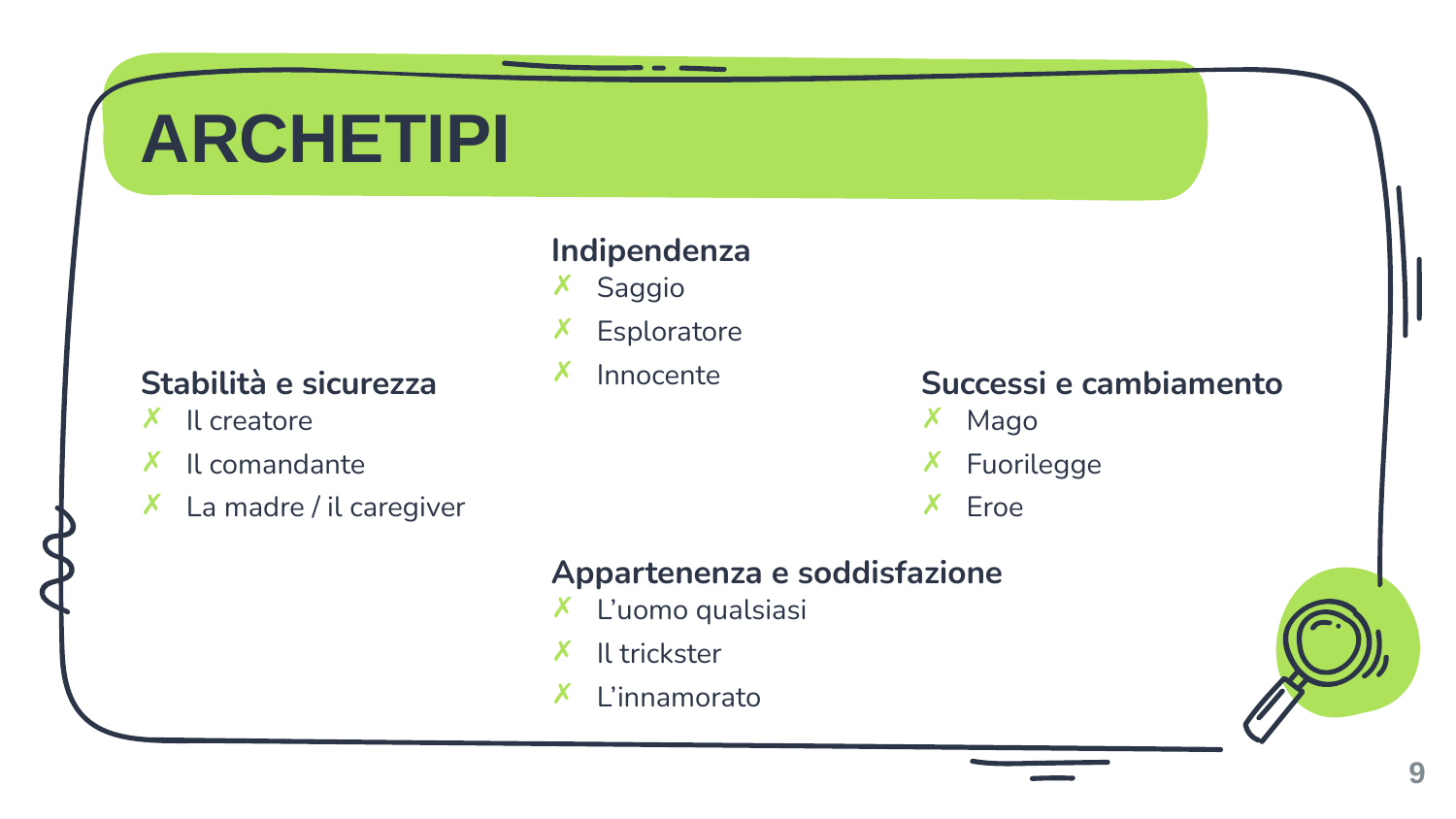

# ARCHETIPI
Indipendenza
Saggio
Esploratore
Innocente
Stabilità e sicurezza
Il creatore
Il comandante
La madre / il caregiver
Successi e cambiamento
Mago
Fuorilegge
Eroe
Appartenenza e soddisfazione
L’uomo qualsiasi
Il trickster
L’innamorato

9